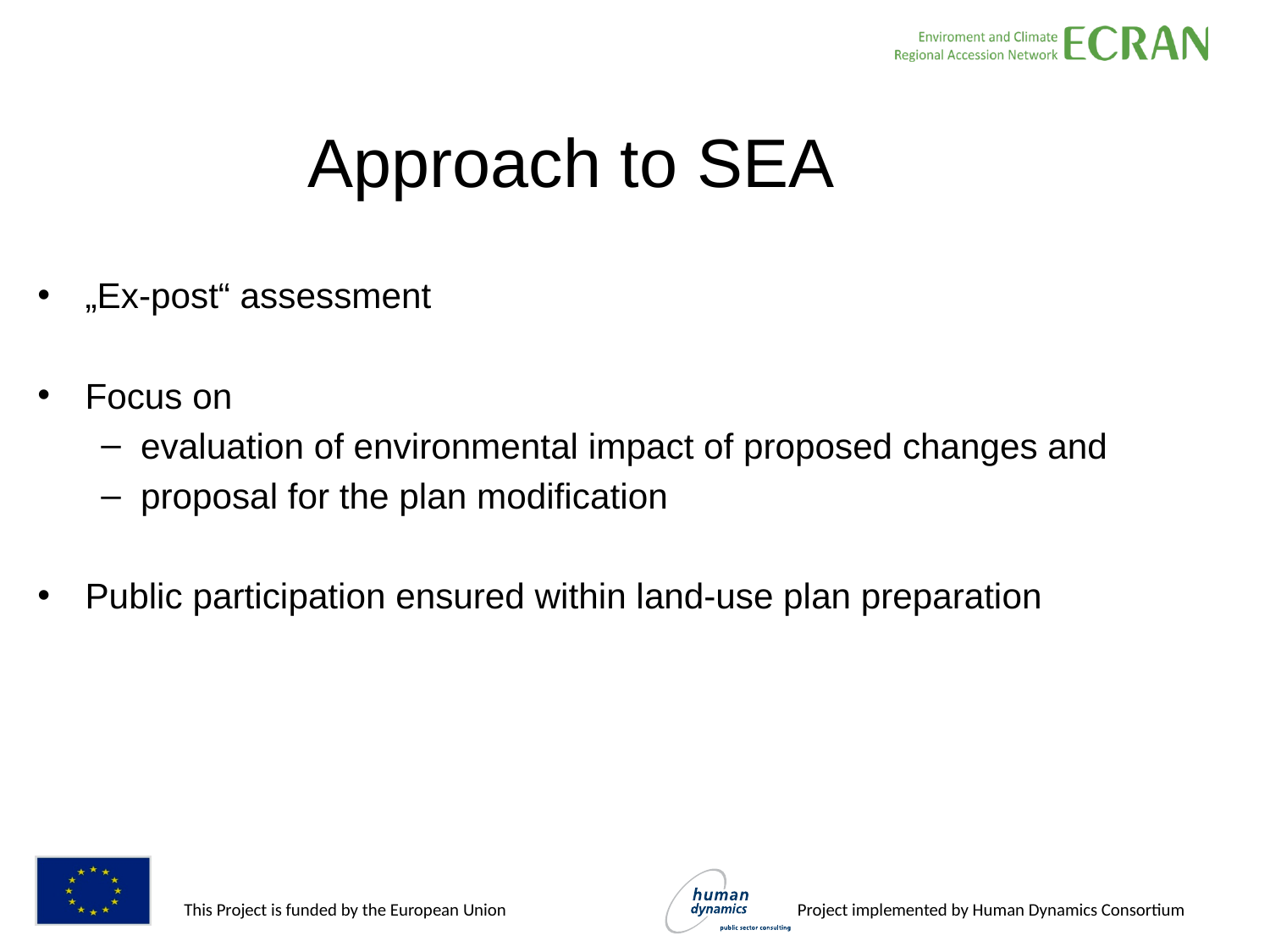

# Approach to SEA
„Ex-post“ assessment

Focus on
evaluation of environmental impact of proposed changes and
proposal for the plan modification

Public participation ensured within land-use plan preparation